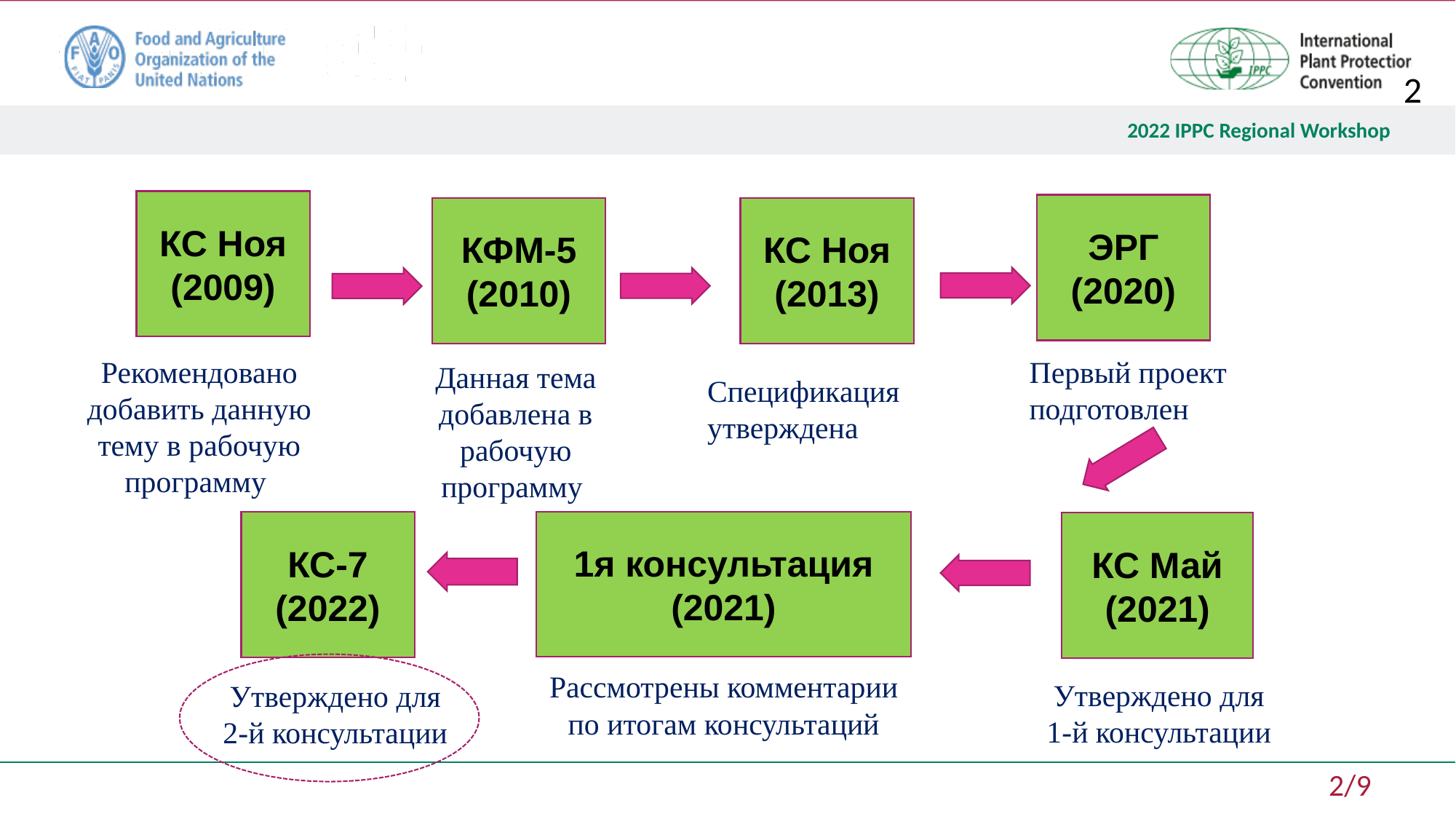

2
КС Ноя (2009)
ЭРГ
(2020)
КФМ-5 (2010)
КС Ноя (2013)

Рекомендовано добавить данную тему в рабочую программу
Первый проект подготовлен
Данная тема добавлена в рабочую программу
Спецификация утверждена

КС-7 (2022)
1я консультация
(2021)
КС Май (2021)

Рассмотрены комментарии по итогам консультаций
Утверждено для 1-й консультации
Утверждено для 2-й консультации